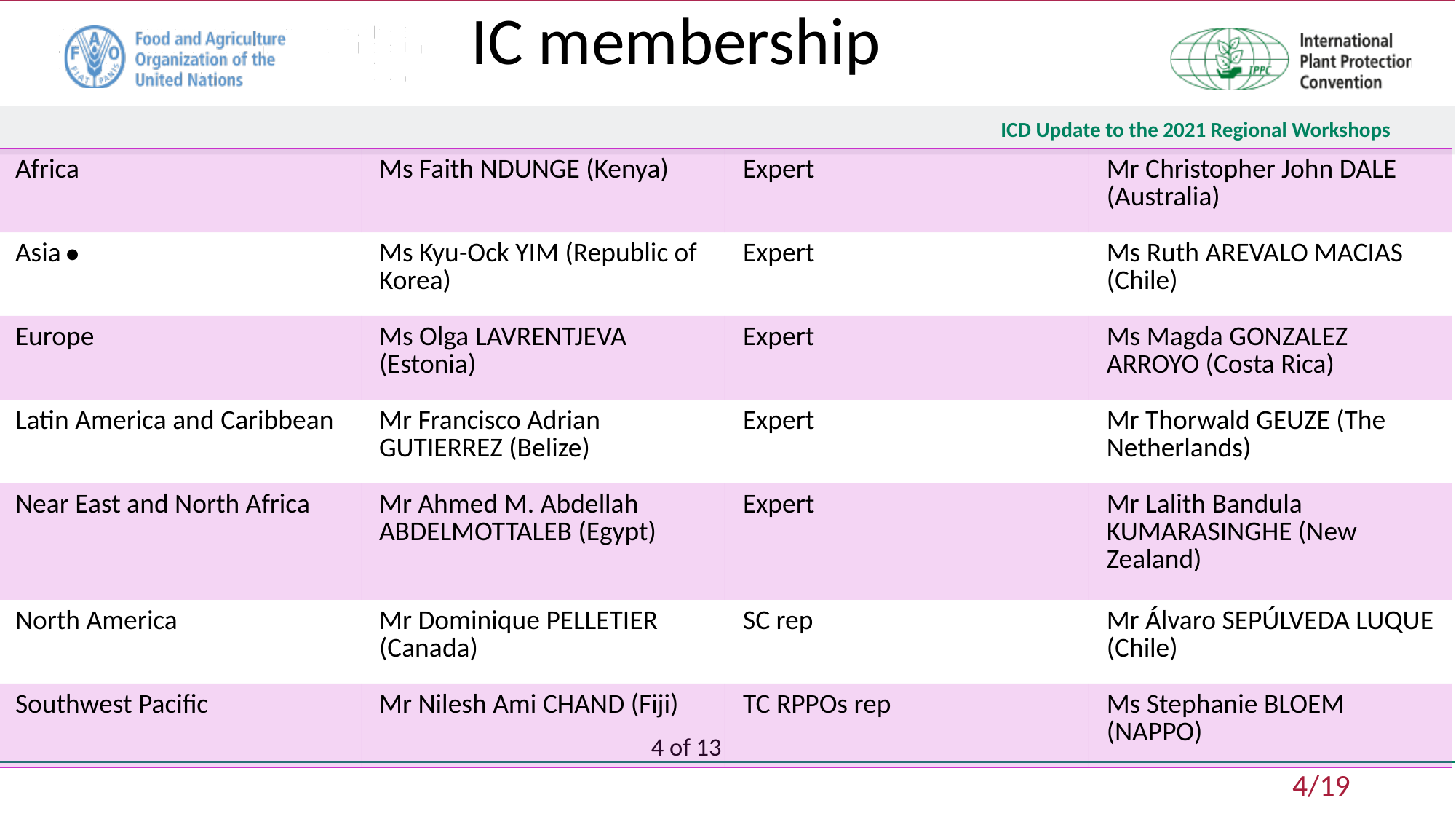

# IC membership
| Africa | Ms Faith NDUNGE (Kenya) | Expert | Mr Christopher John DALE (Australia) |
| --- | --- | --- | --- |
| Asia | Ms Kyu-Ock YIM (Republic of Korea) | Expert | Ms Ruth AREVALO MACIAS (Chile) |
| Europe | Ms Olga LAVRENTJEVA (Estonia) | Expert | Ms Magda GONZALEZ ARROYO (Costa Rica) |
| Latin America and Caribbean | Mr Francisco Adrian GUTIERREZ (Belize) | Expert | Mr Thorwald GEUZE (The Netherlands) |
| Near East and North Africa | Mr Ahmed M. Abdellah ABDELMOTTALEB (Egypt) | Expert | Mr Lalith Bandula KUMARASINGHE (New Zealand) |
| North America | Mr Dominique PELLETIER (Canada) | SC rep | Mr Álvaro SEPÚLVEDA LUQUE (Chile) |
| Southwest Pacific | Mr Nilesh Ami CHAND (Fiji) | TC RPPOs rep | Ms Stephanie BLOEM (NAPPO) |

4 of 13